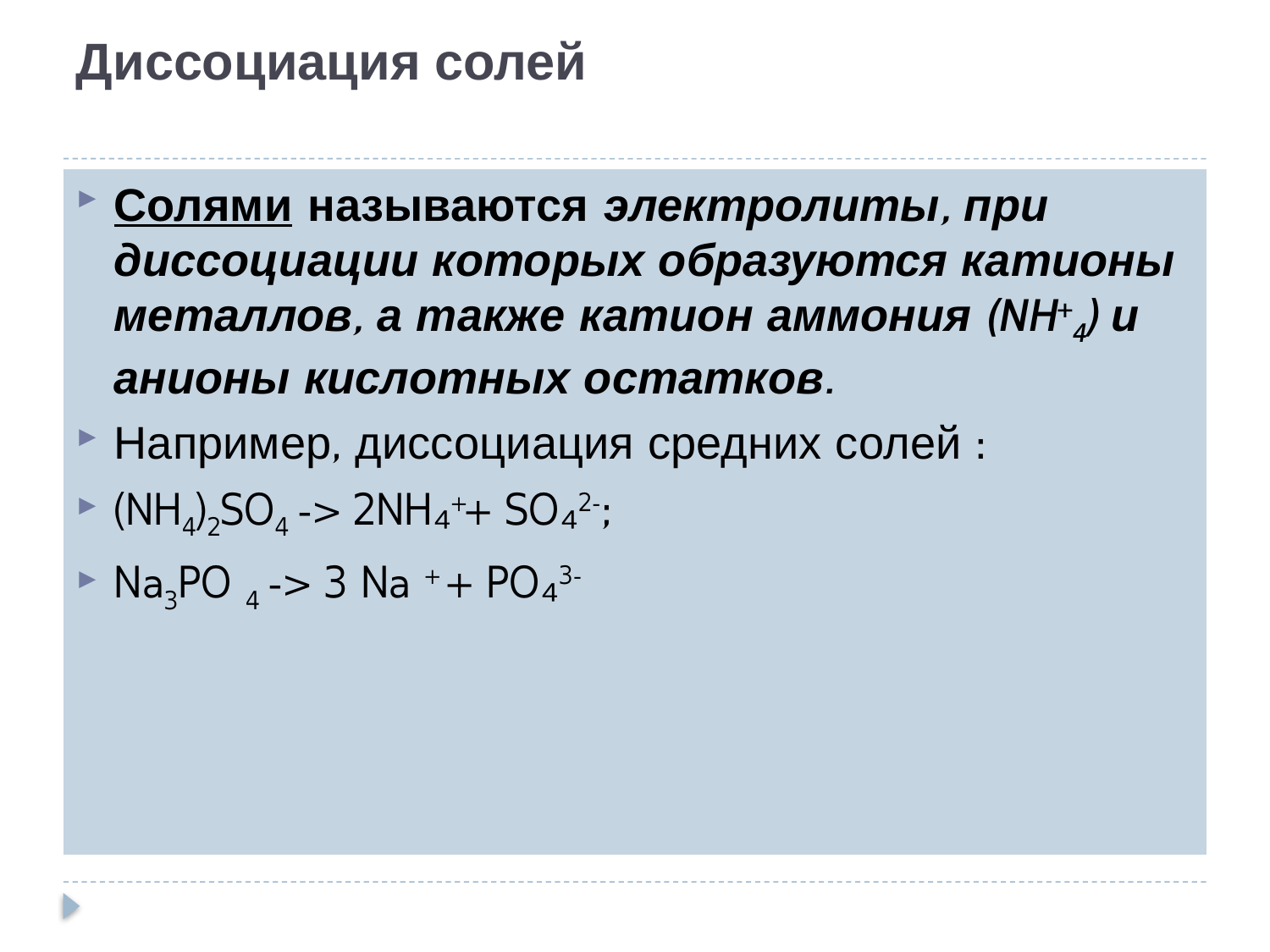

# Диссоциация солей
Солями называются электролиты, при диссоциации которых образуются катионы металлов, а также катион аммония (NH+4) и анионы кислотных остатков.
Например, диссоциация средних солей :
(NH4)2SO4 -> 2NH₄++ SO₄2-;
Na3PO 4 -> 3 Na + + PO₄3-